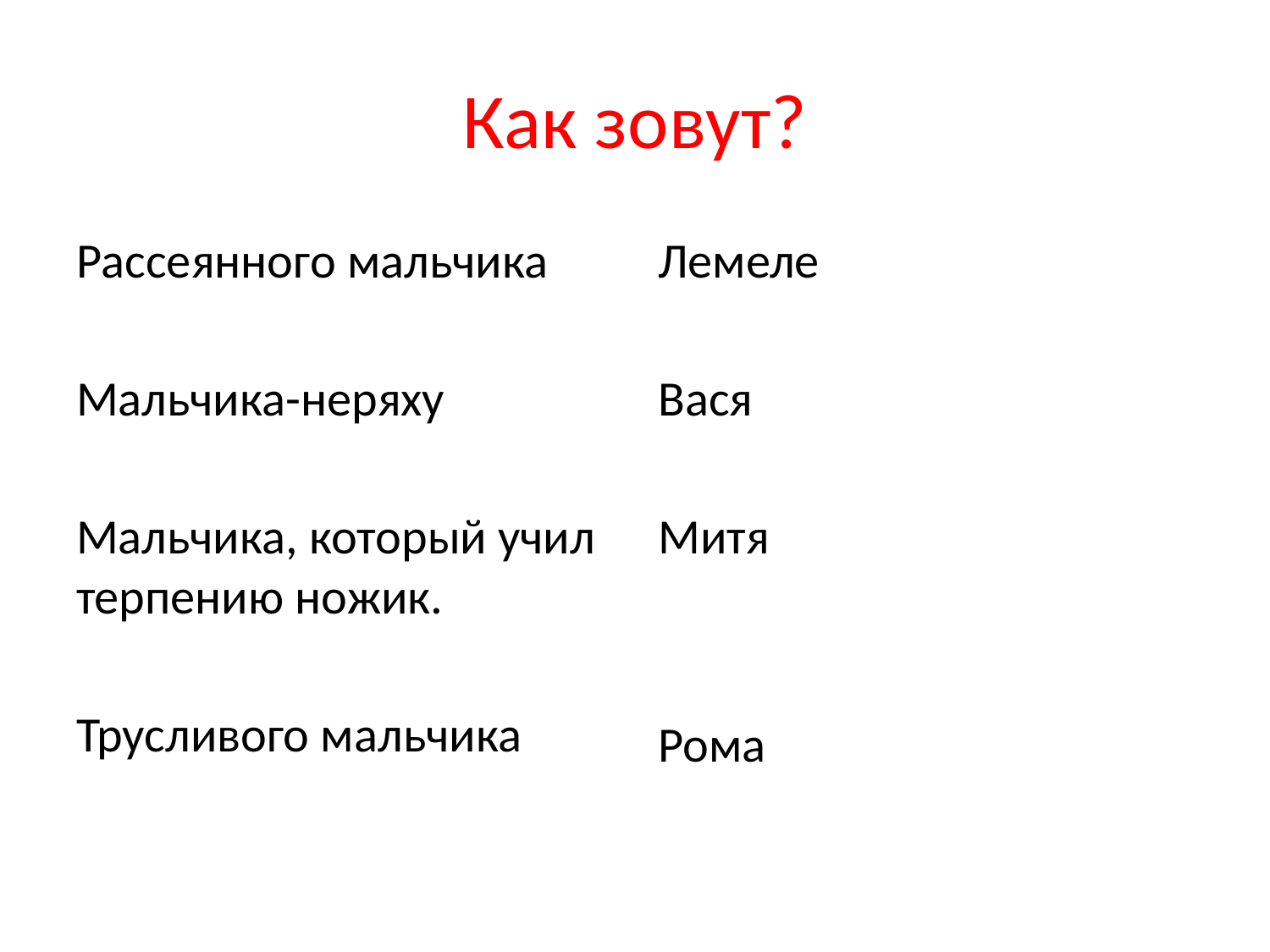

# Как зовут?
Рассеянного мальчика

Мальчика-неряху

Мальчика, который учил терпению ножик.

Трусливого мальчика

Лемеле

Вася

Митя

Рома